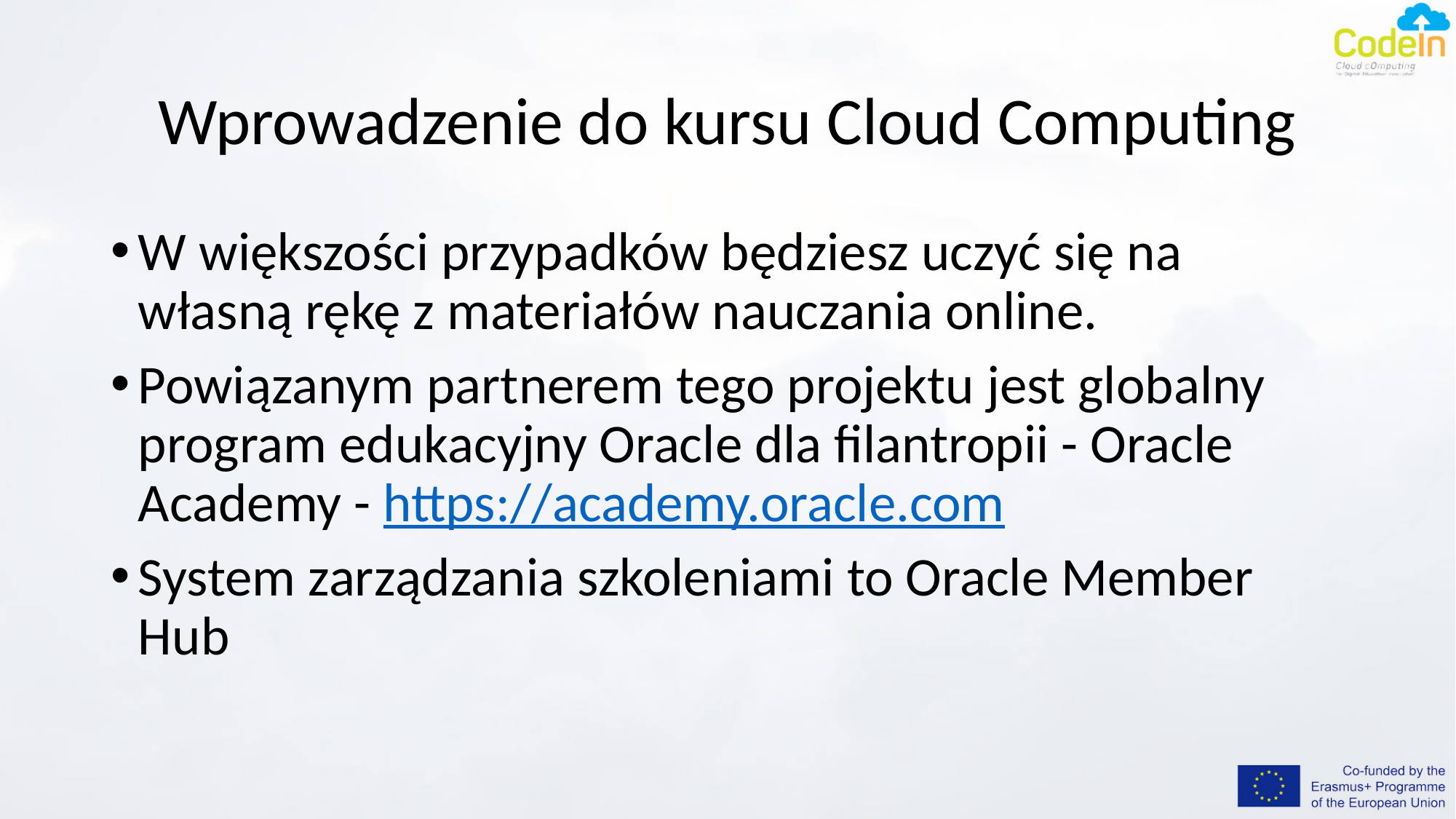

# Wprowadzenie do kursu Cloud Computing
W większości przypadków będziesz uczyć się na własną rękę z materiałów nauczania online.
Powiązanym partnerem tego projektu jest globalny program edukacyjny Oracle dla filantropii - Oracle Academy - https://academy.oracle.com
System zarządzania szkoleniami to Oracle Member Hub